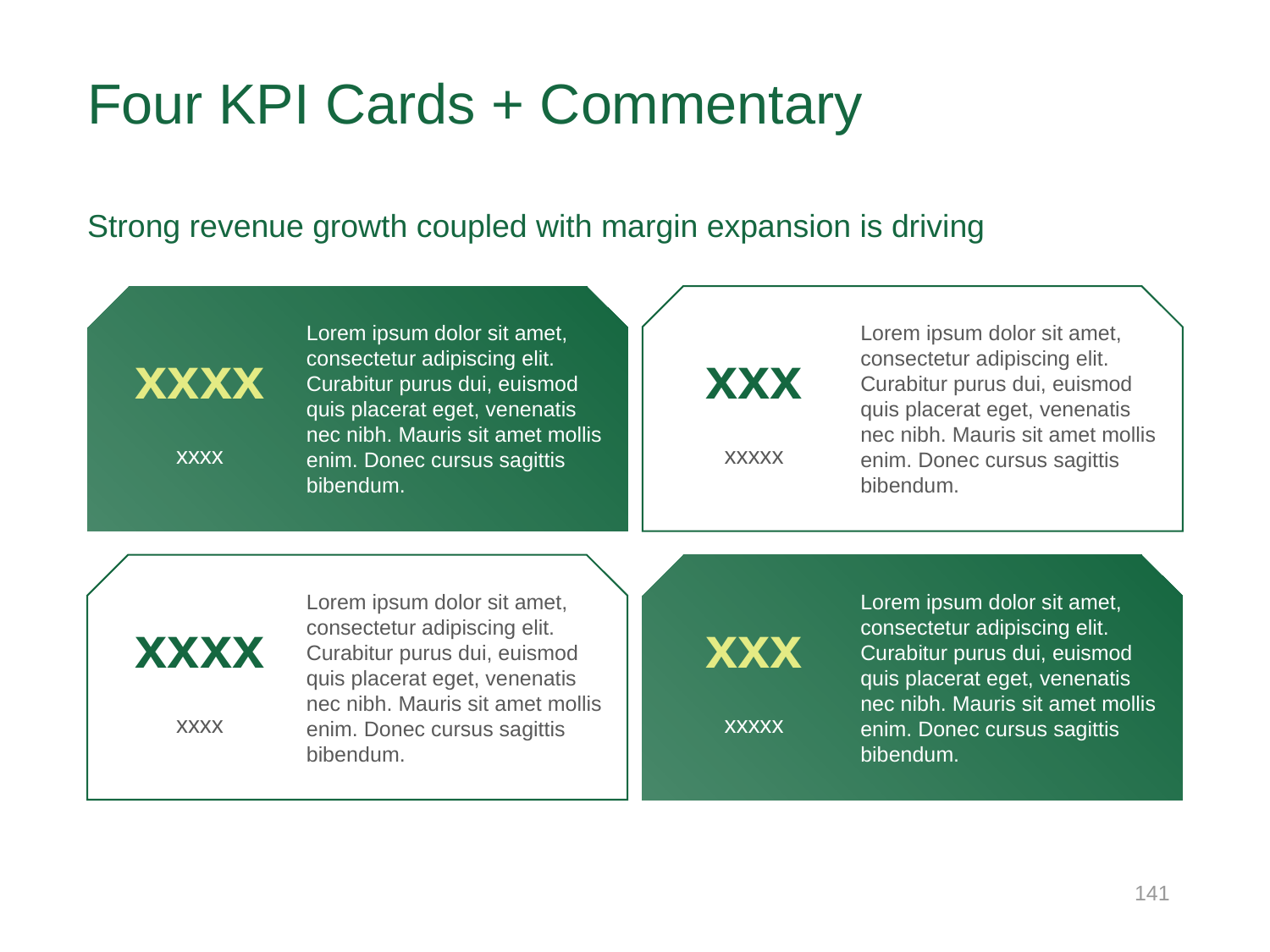

# Four KPI Cards + Commentary
Strong revenue growth coupled with margin expansion is driving

Lorem ipsum dolor sit amet, consectetur adipiscing elit. Curabitur purus dui, euismod quis placerat eget, venenatis nec nibh. Mauris sit amet mollis enim. Donec cursus sagittis bibendum.
Lorem ipsum dolor sit amet, consectetur adipiscing elit. Curabitur purus dui, euismod quis placerat eget, venenatis nec nibh. Mauris sit amet mollis enim. Donec cursus sagittis bibendum.
xxxx
xxxx
xxx
xxxxx

Lorem ipsum dolor sit amet, consectetur adipiscing elit. Curabitur purus dui, euismod quis placerat eget, venenatis nec nibh. Mauris sit amet mollis enim. Donec cursus sagittis bibendum.
Lorem ipsum dolor sit amet, consectetur adipiscing elit. Curabitur purus dui, euismod quis placerat eget, venenatis nec nibh. Mauris sit amet mollis enim. Donec cursus sagittis bibendum.
xxxx
xxxx
xxx
xxxxx
141